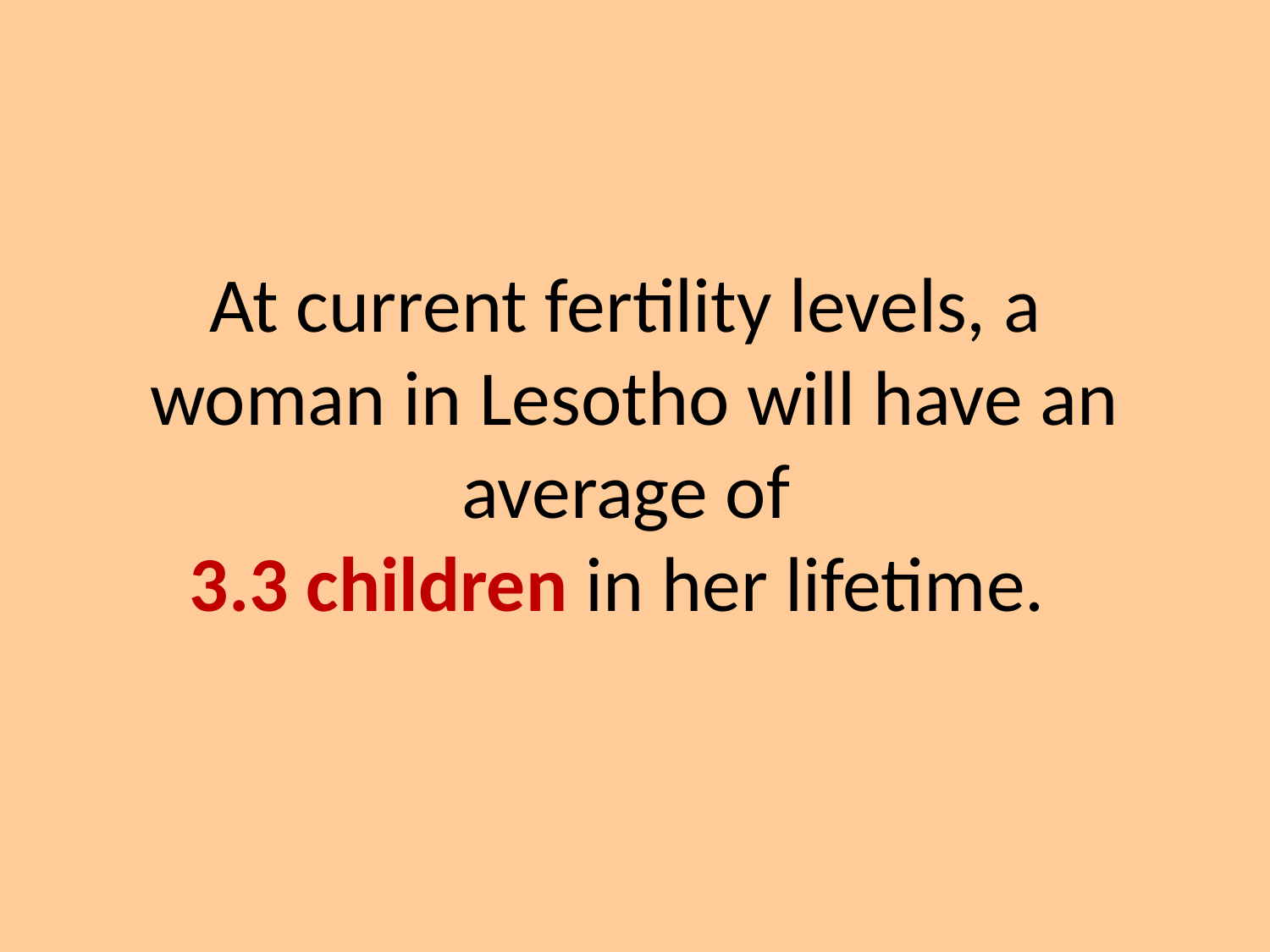

# At current fertility levels, a  woman in Lesotho will have an average of 3.3 children in her lifetime.